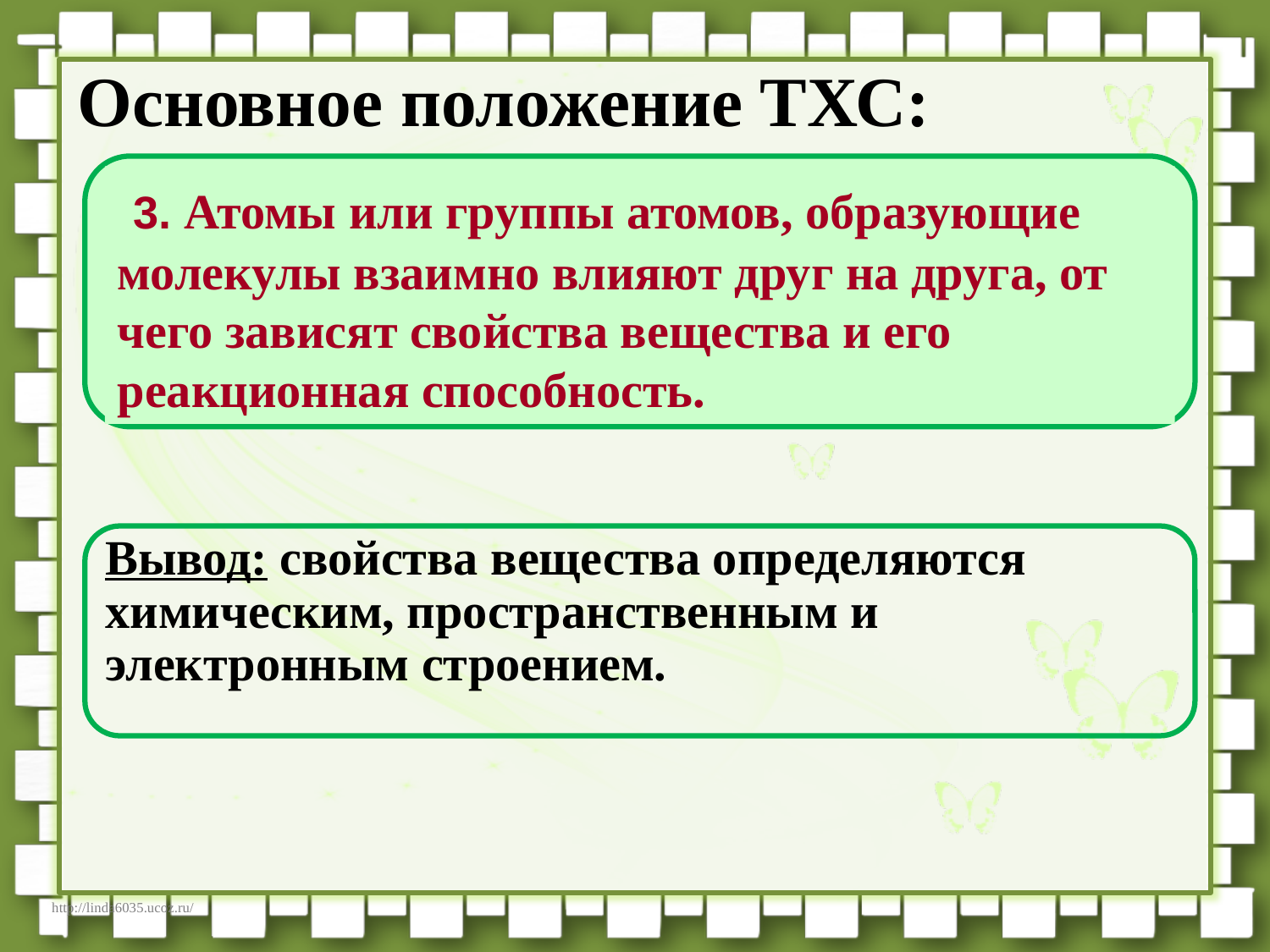

# Основное положение ТХС:

 3. Атомы или группы атомов, образующие молекулы взаимно влияют друг на друга, от чего зависят свойства вещества и его реакционная способность.
  	Вывод: свойства вещества определяются химическим, пространственным и электронным строением.